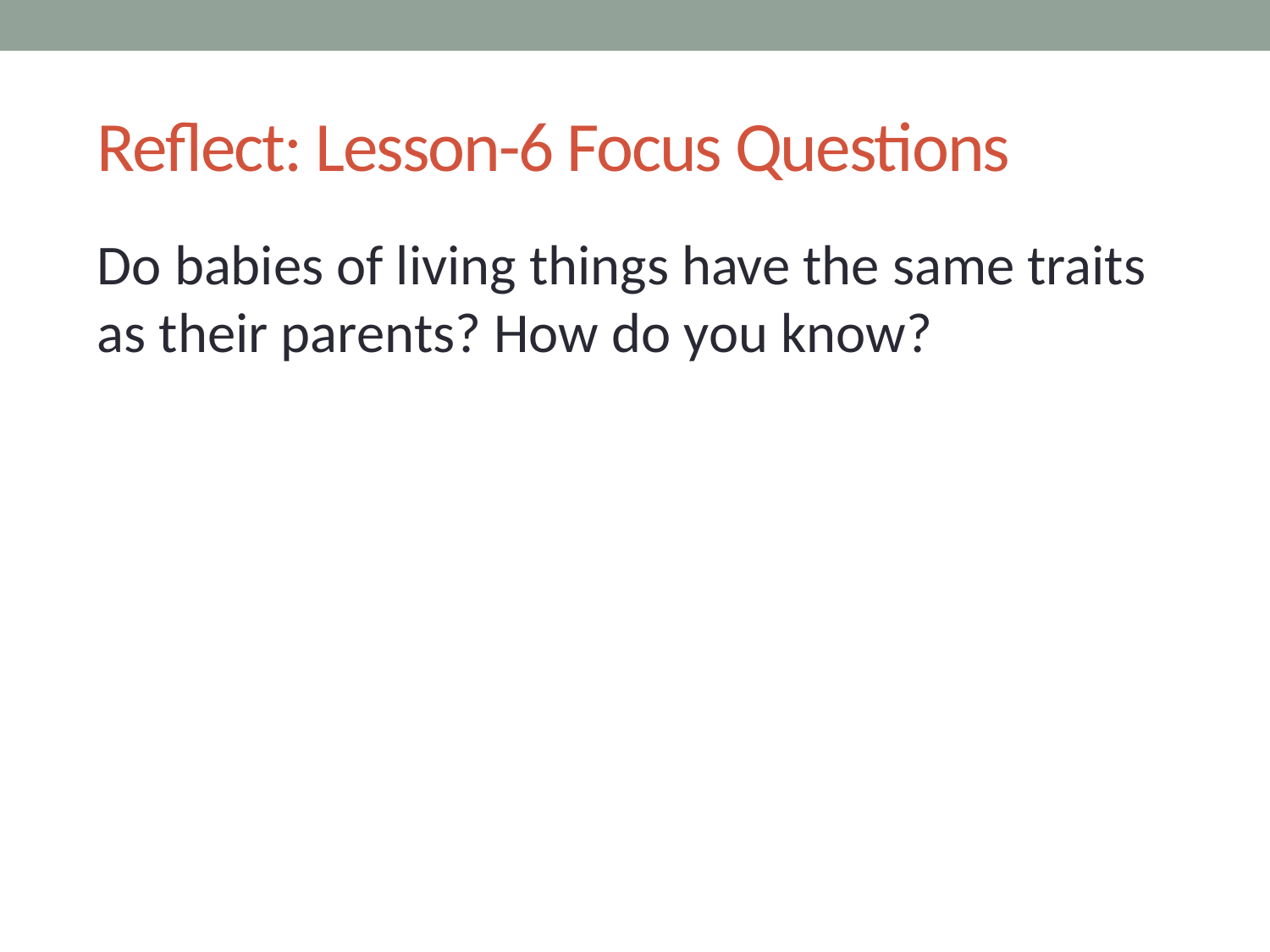

# Reflect: Lesson-6 Focus Questions
Do babies of living things have the same traits as their parents? How do you know?